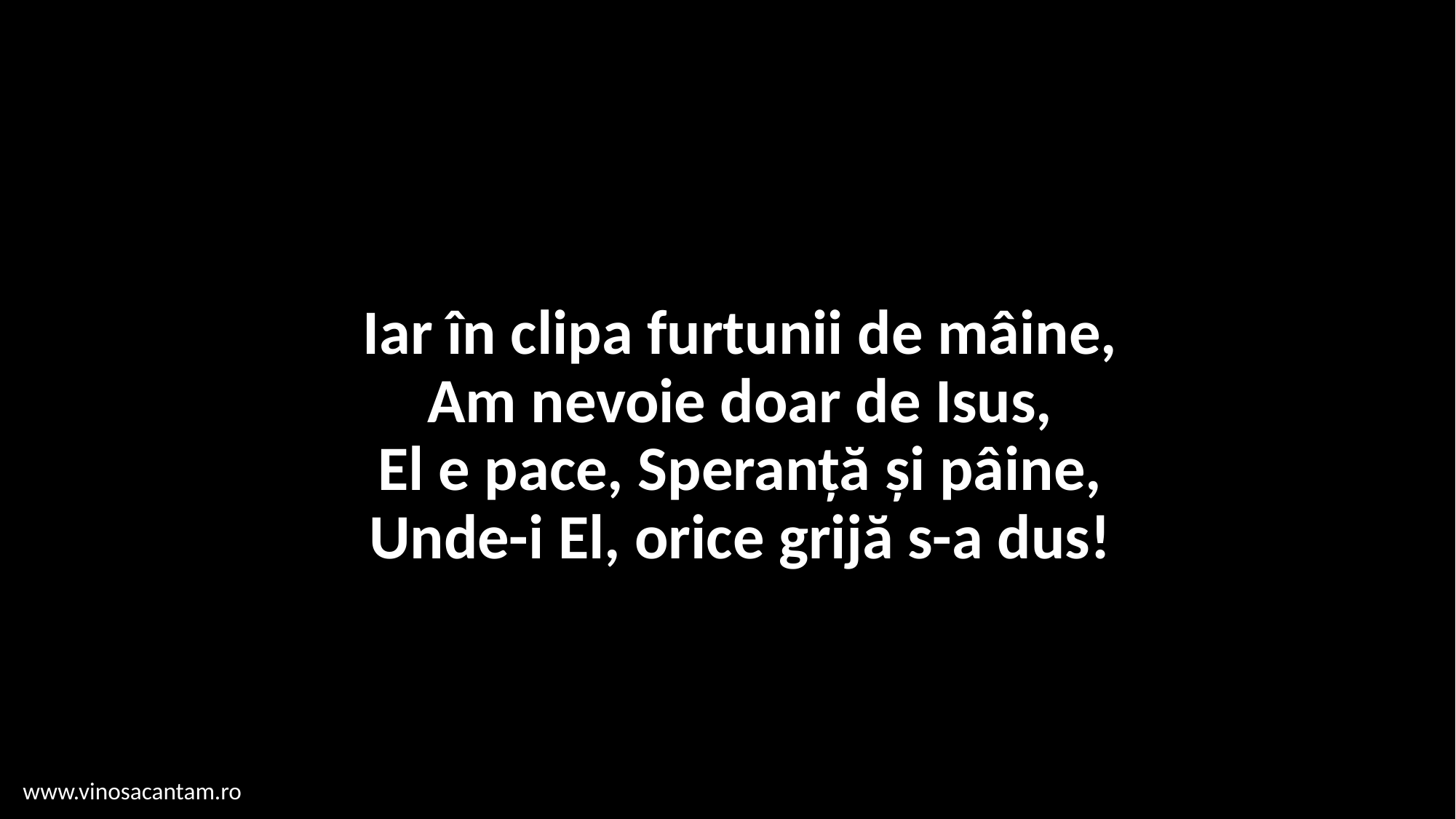

# Iar în clipa furtunii de mâine, Am nevoie doar de Isus, El e pace, Speranță și pâine, Unde-i El, orice grijă s-a dus!
www.vinosacantam.ro